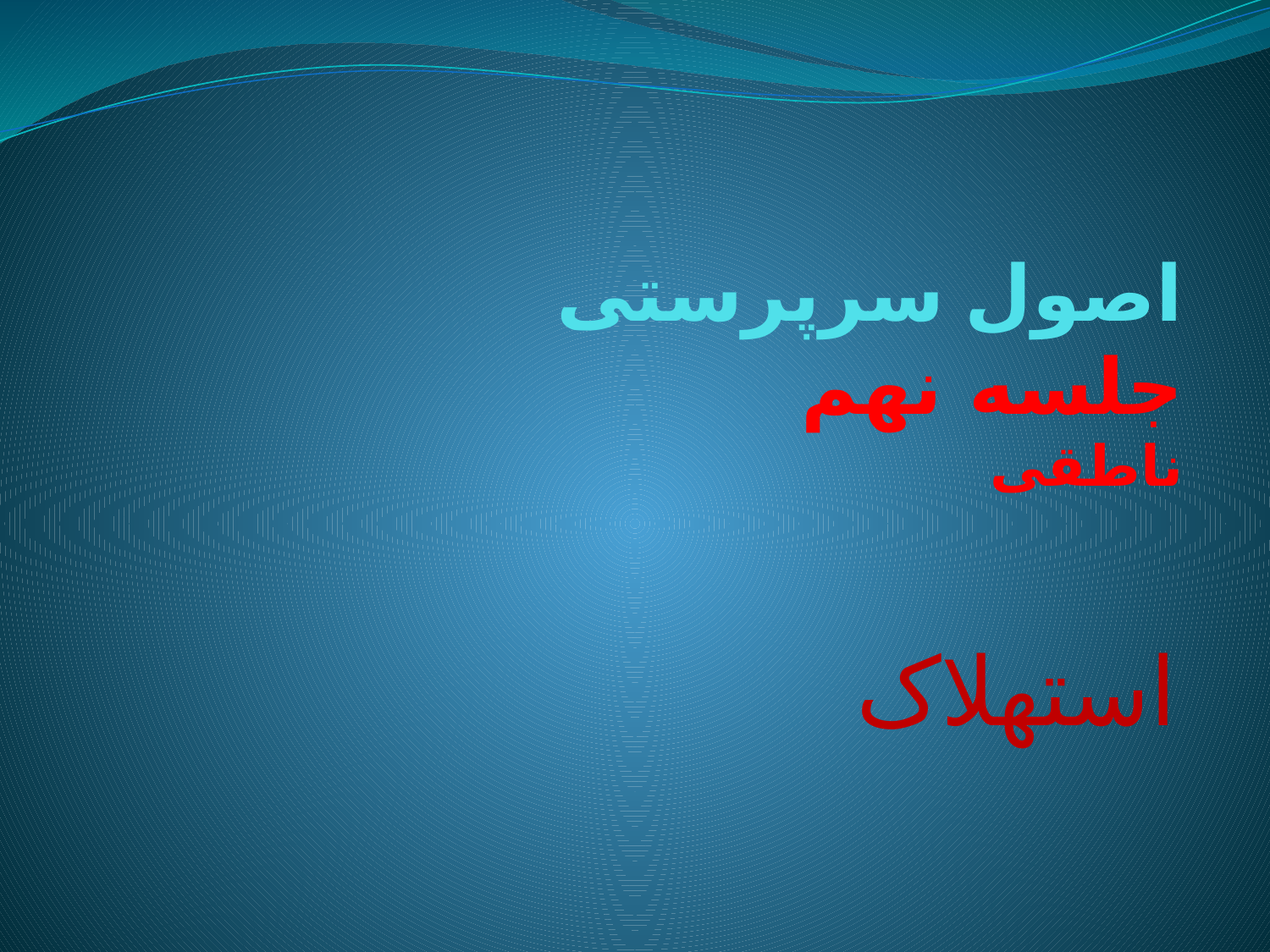

# اصول سرپرستی جلسه نهم ناطقی
استهلاک